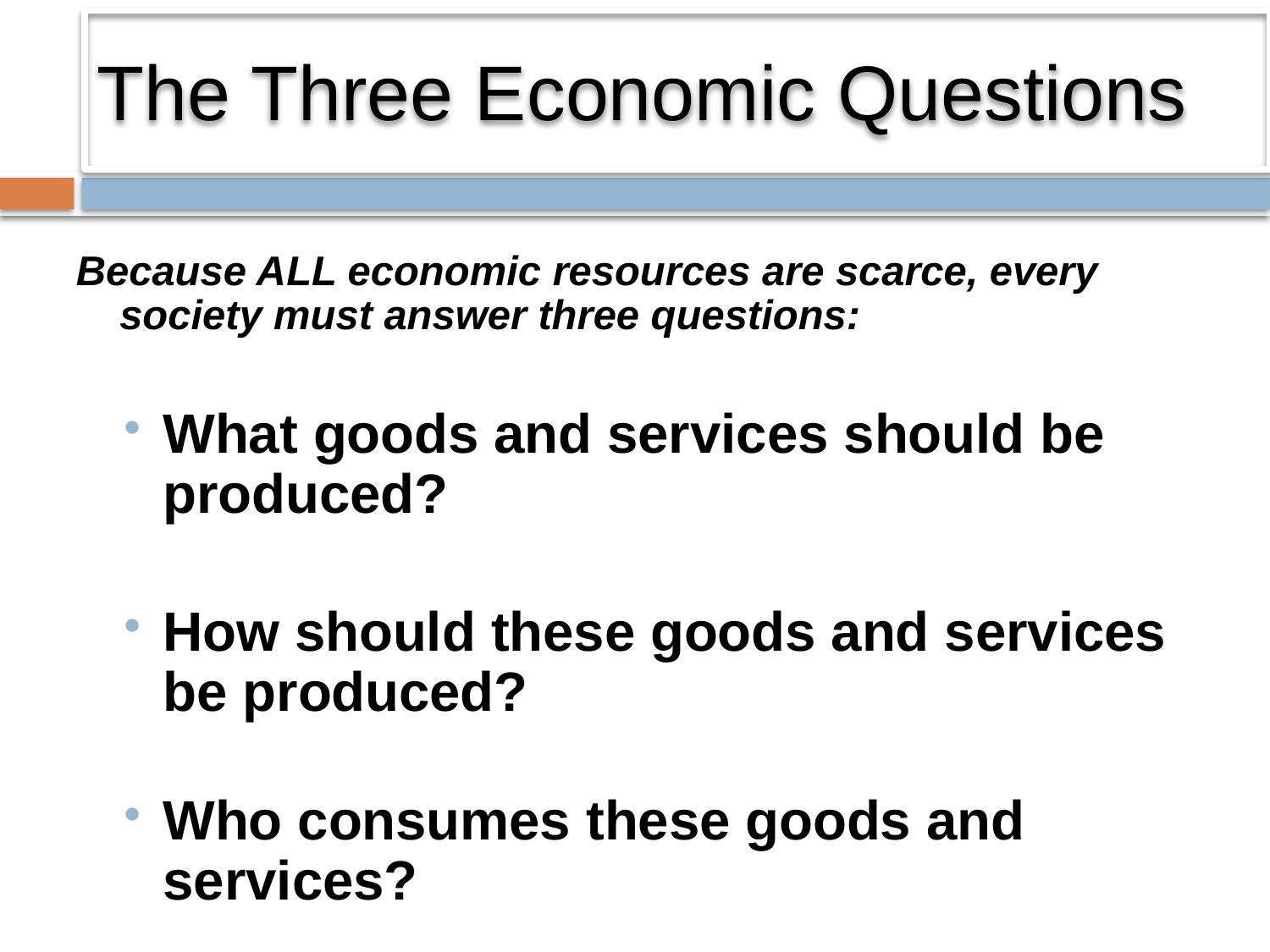

# The Three Economic Questions
Because ALL economic resources are scarce, every society must answer three questions:

What goods and services should be produced?

How should these goods and services be produced?
Who consumes these goods and services?